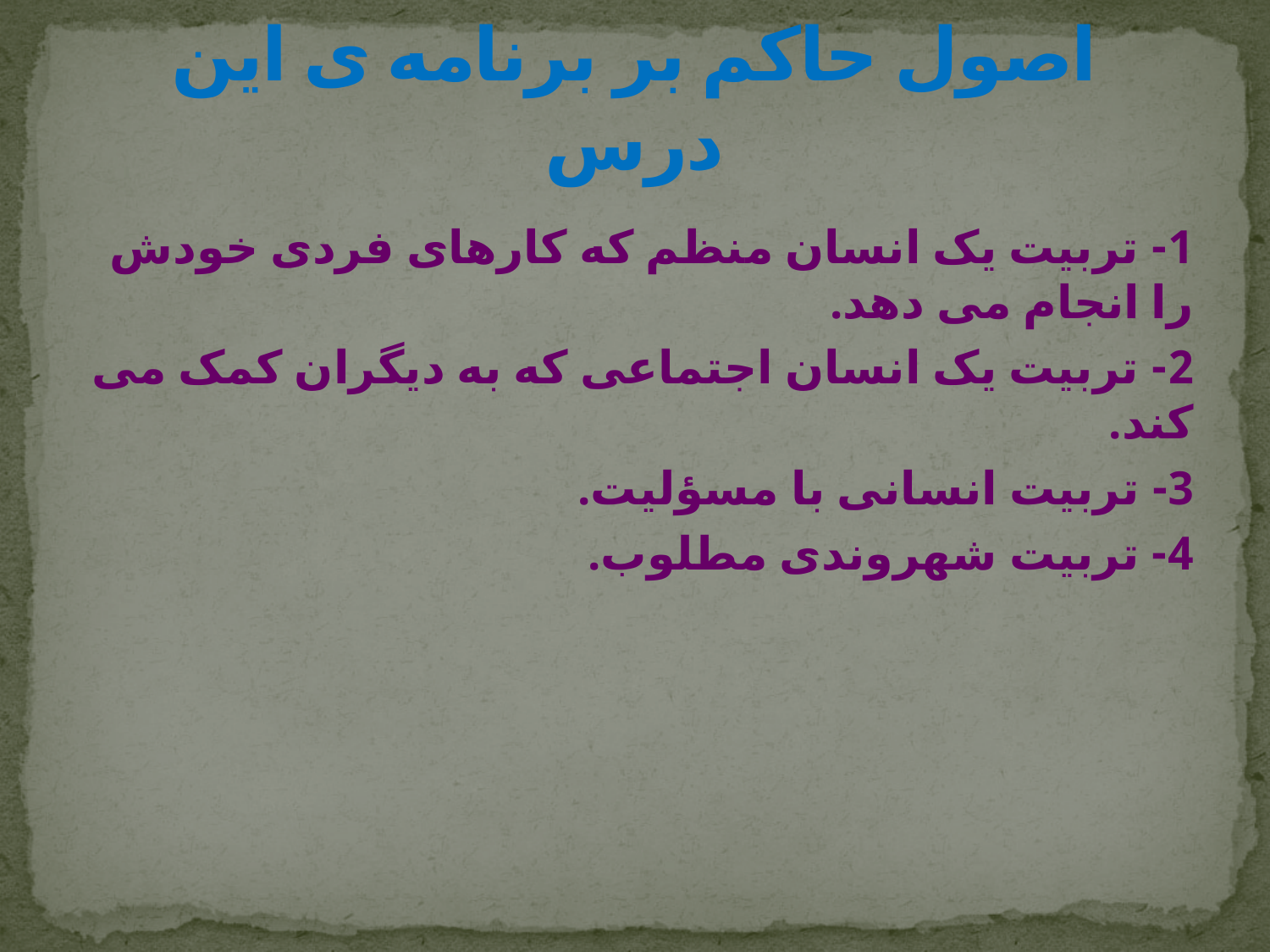

# اصول حاکم بر برنامه ی این درس
1- تربیت یک انسان منظم که کارهای فردی خودش را انجام می دهد.
2- تربیت یک انسان اجتماعی که به دیگران کمک می کند.
3- تربیت انسانی با مسؤلیت.
4- تربیت شهروندی مطلوب.